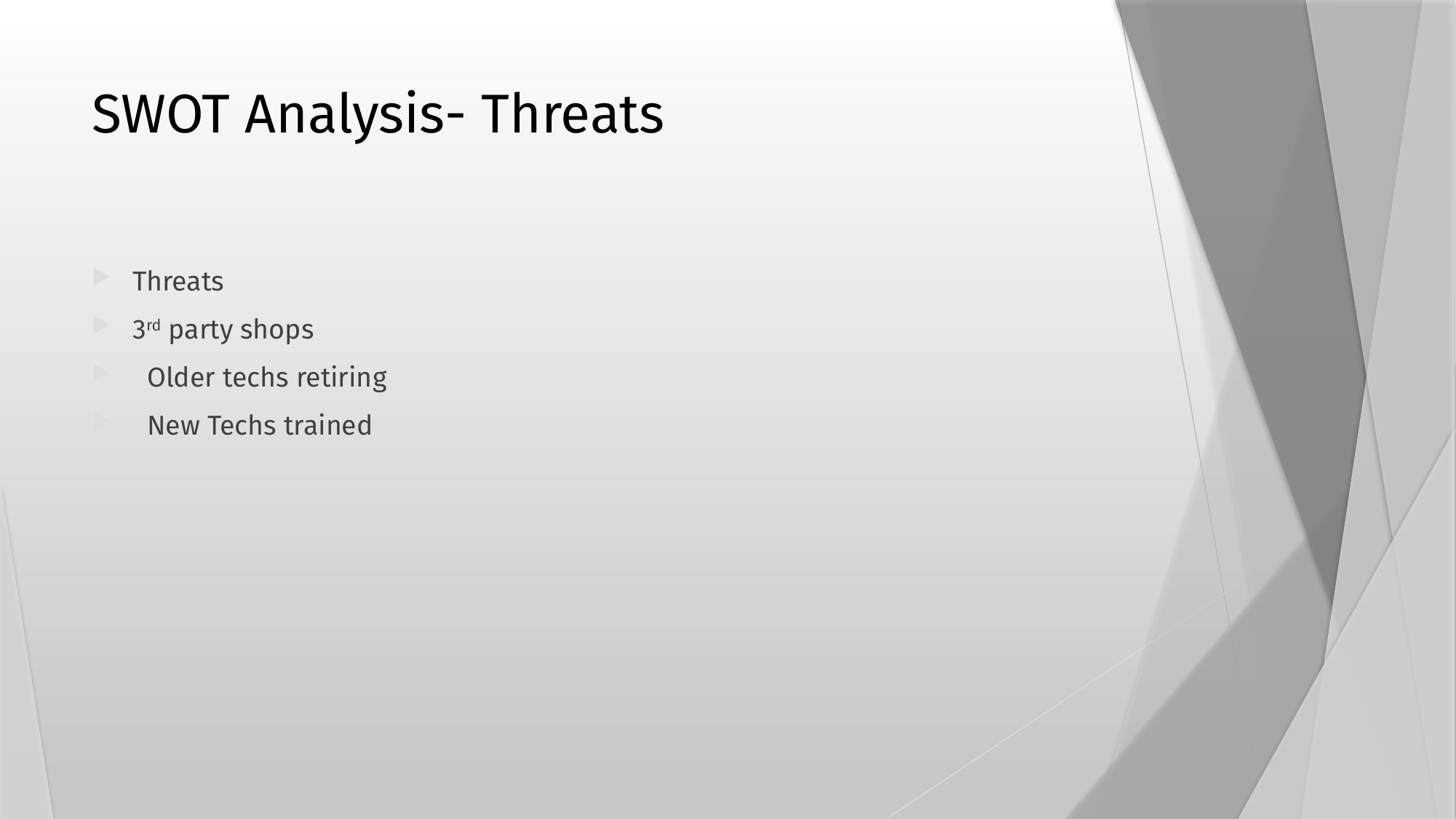

# SWOT Analysis- Threats
Threats
3rd party shops
  Older techs retiring
  New Techs trained